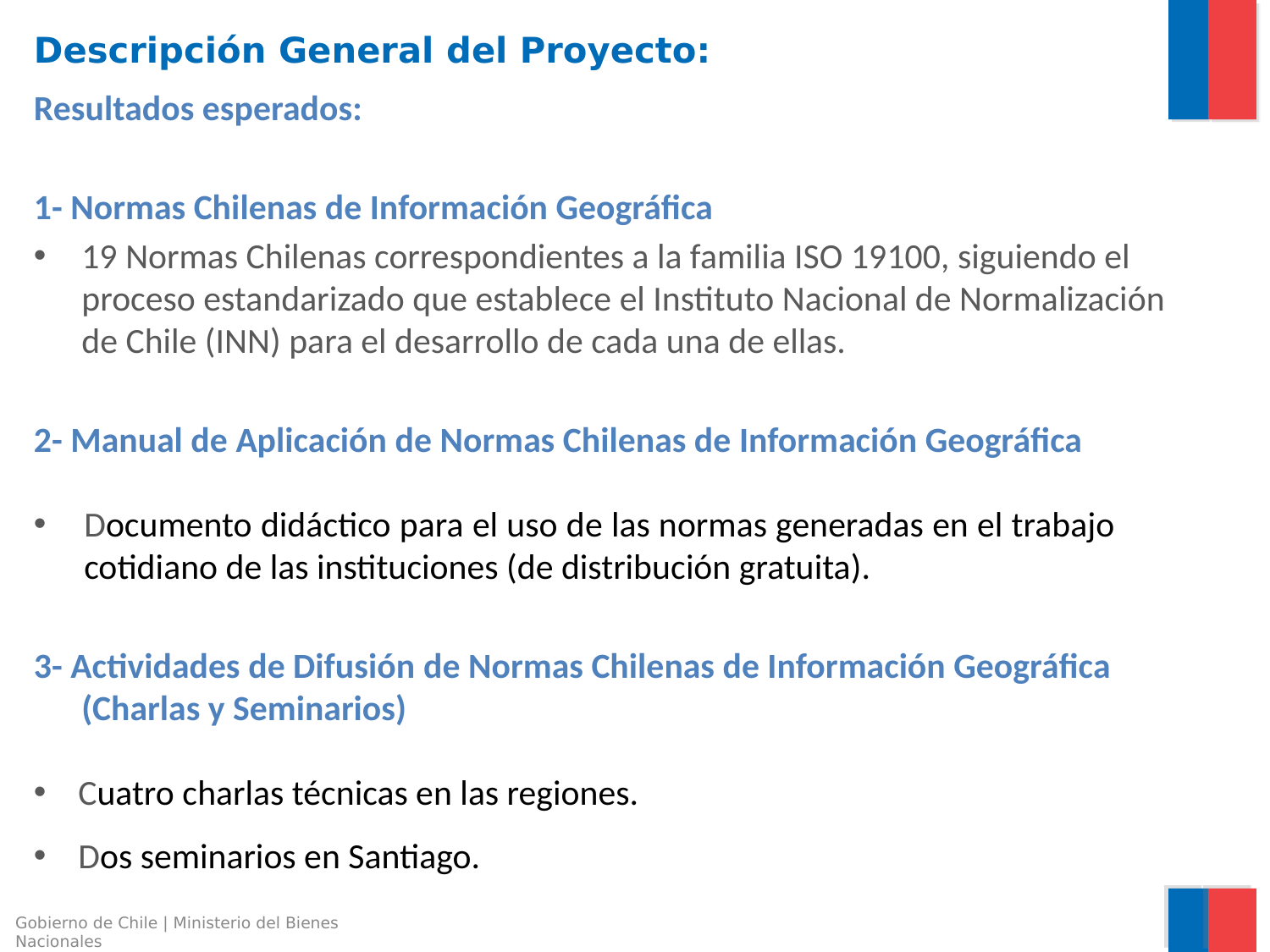

# Descripción General del Proyecto:
Resultados esperados:

1- Normas Chilenas de Información Geográfica
19 Normas Chilenas correspondientes a la familia ISO 19100, siguiendo el proceso estandarizado que establece el Instituto Nacional de Normalización de Chile (INN) para el desarrollo de cada una de ellas.

2- Manual de Aplicación de Normas Chilenas de Información Geográfica

Documento didáctico para el uso de las normas generadas en el trabajo       cotidiano de las instituciones (de distribución gratuita).

3- Actividades de Difusión de Normas Chilenas de Información Geográfica (Charlas y Seminarios)

    Cuatro charlas técnicas en las regiones.

    Dos seminarios en Santiago.

Gobierno de Chile | Ministerio del Bienes Nacionales